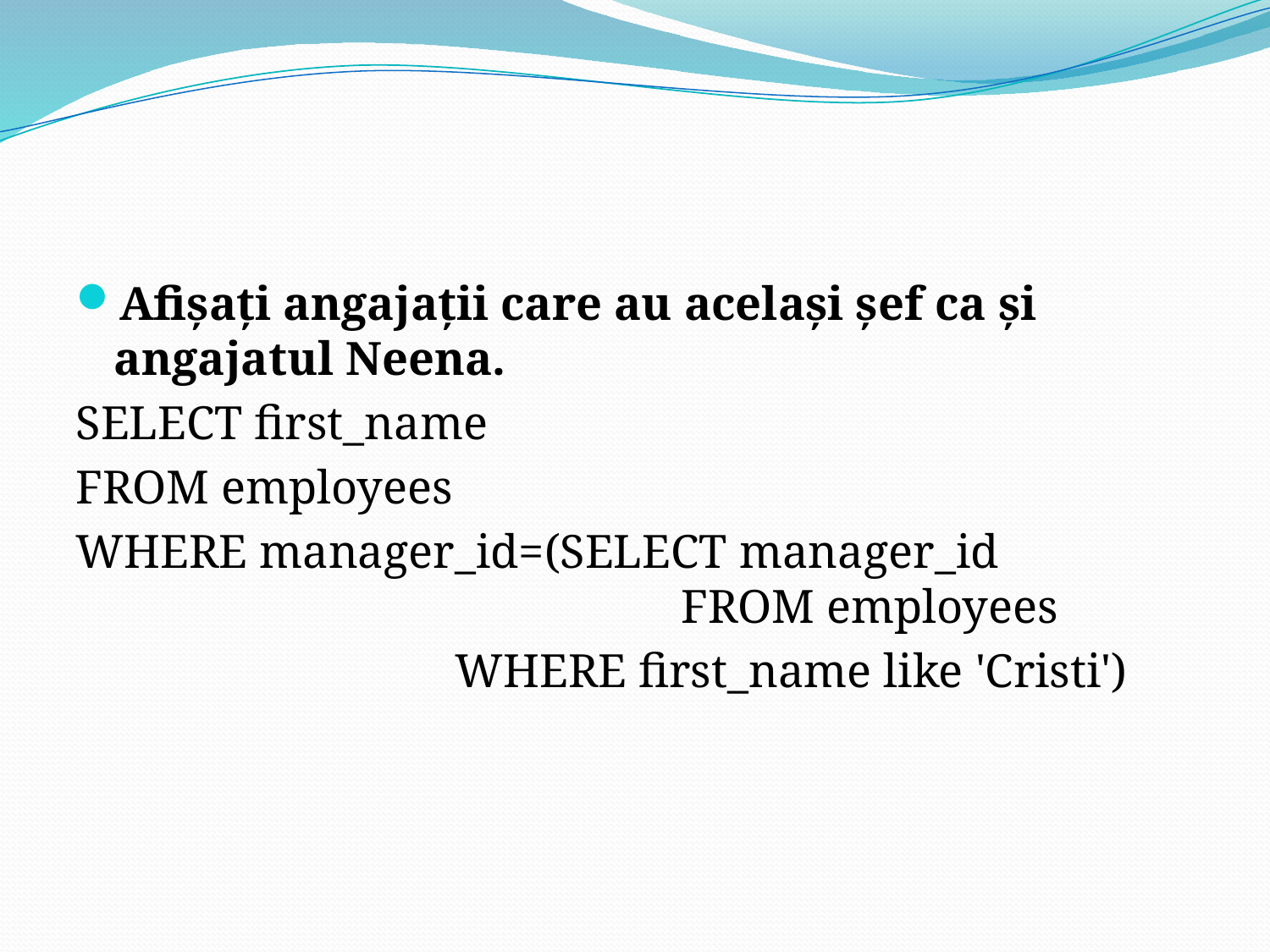

#
Afişaţi angajaţii care au acelaşi şef ca şi angajatul Neena.
SELECT first_name
FROM employees
WHERE manager_id=(SELECT manager_id                             			     FROM employees
                                WHERE first_name like 'Cristi')